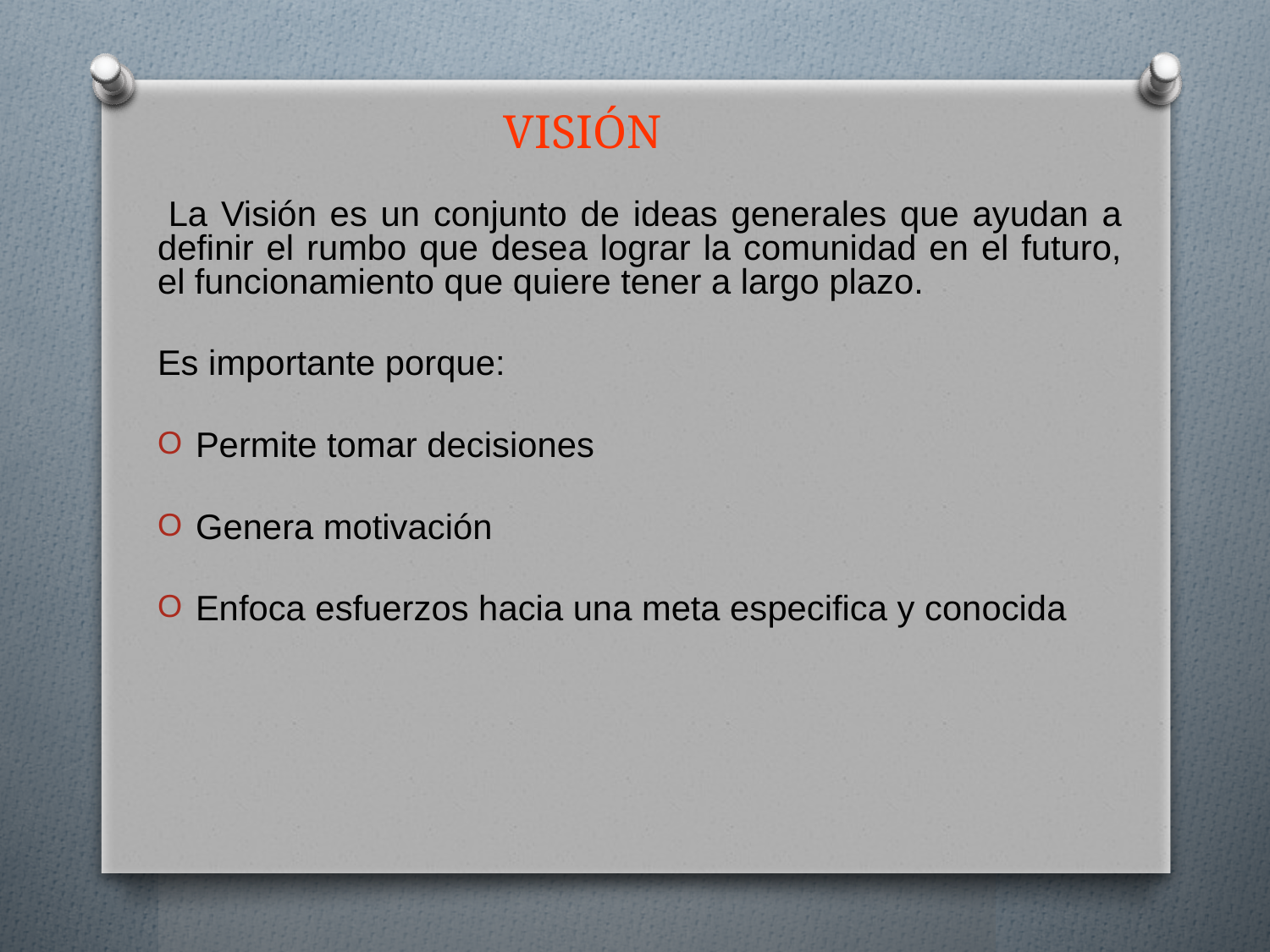

# VISIÓN

 La Visión es un conjunto de ideas generales que ayudan a definir el rumbo que desea lograr la comunidad en el futuro, el funcionamiento que quiere tener a largo plazo.

Es importante porque:

Permite tomar decisiones

Genera motivación

Enfoca esfuerzos hacia una meta especifica y conocida